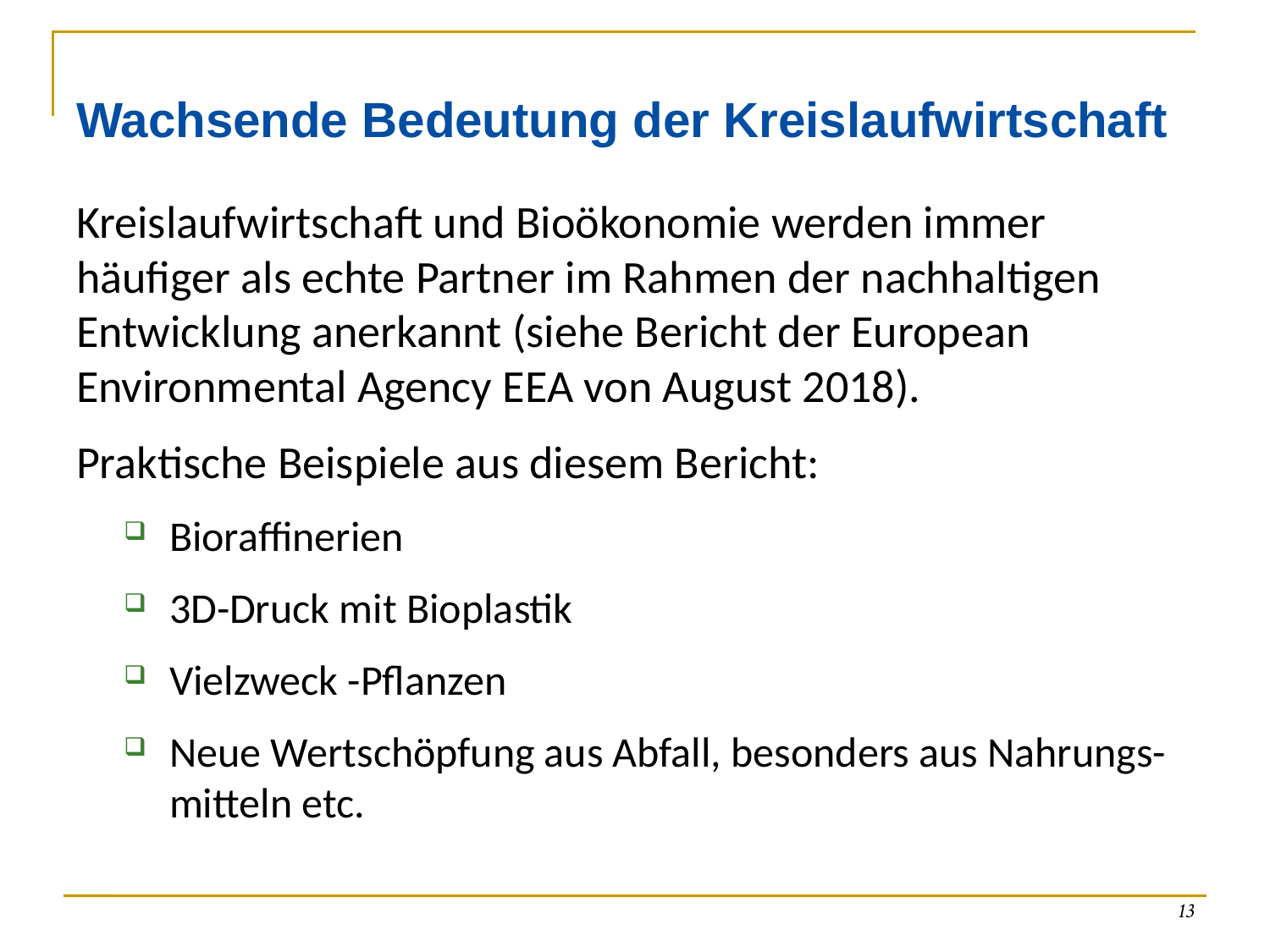

# Wachsende Bedeutung der Kreislaufwirtschaft
Kreislaufwirtschaft und Bioökonomie werden immer häufiger als echte Partner im Rahmen der nachhaltigen Entwicklung anerkannt (siehe Bericht der European Environmental Agency EEA von August 2018).
Praktische Beispiele aus diesem Bericht:
Bioraffinerien
3D-Druck mit Bioplastik
Vielzweck -Pflanzen
Neue Wertschöpfung aus Abfall, besonders aus Nahrungs-mitteln etc.

13